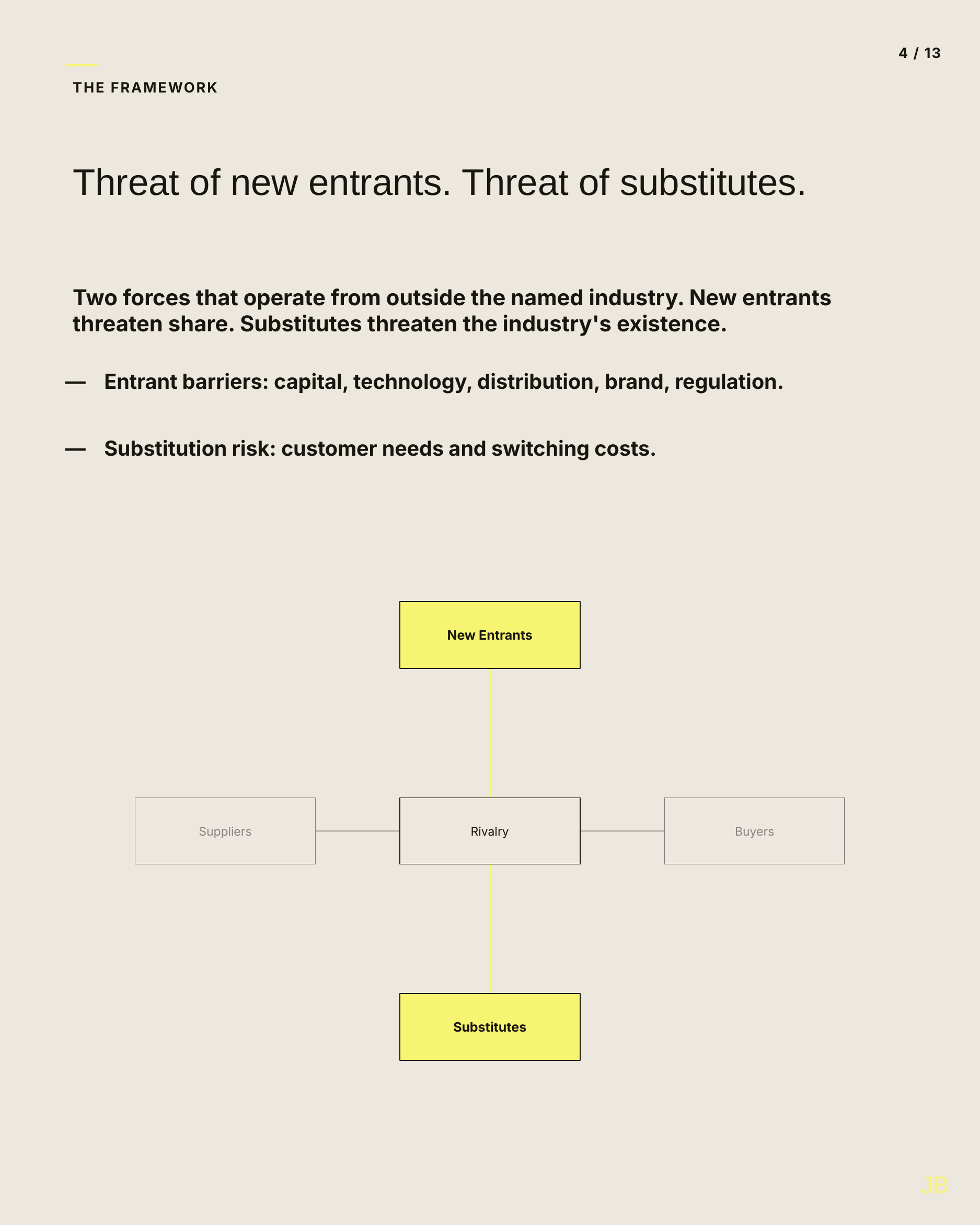

4 / 13

THE FRAMEWORK
Threat of new entrants. Threat of substitutes.
Two forces that operate from outside the named industry. New entrants threaten share. Substitutes threaten the industry's existence.
—
Entrant barriers: capital, technology, distribution, brand, regulation.
—
Substitution risk: customer needs and switching costs.

New Entrants

Suppliers

Rivalry

Buyers

Substitutes
JB